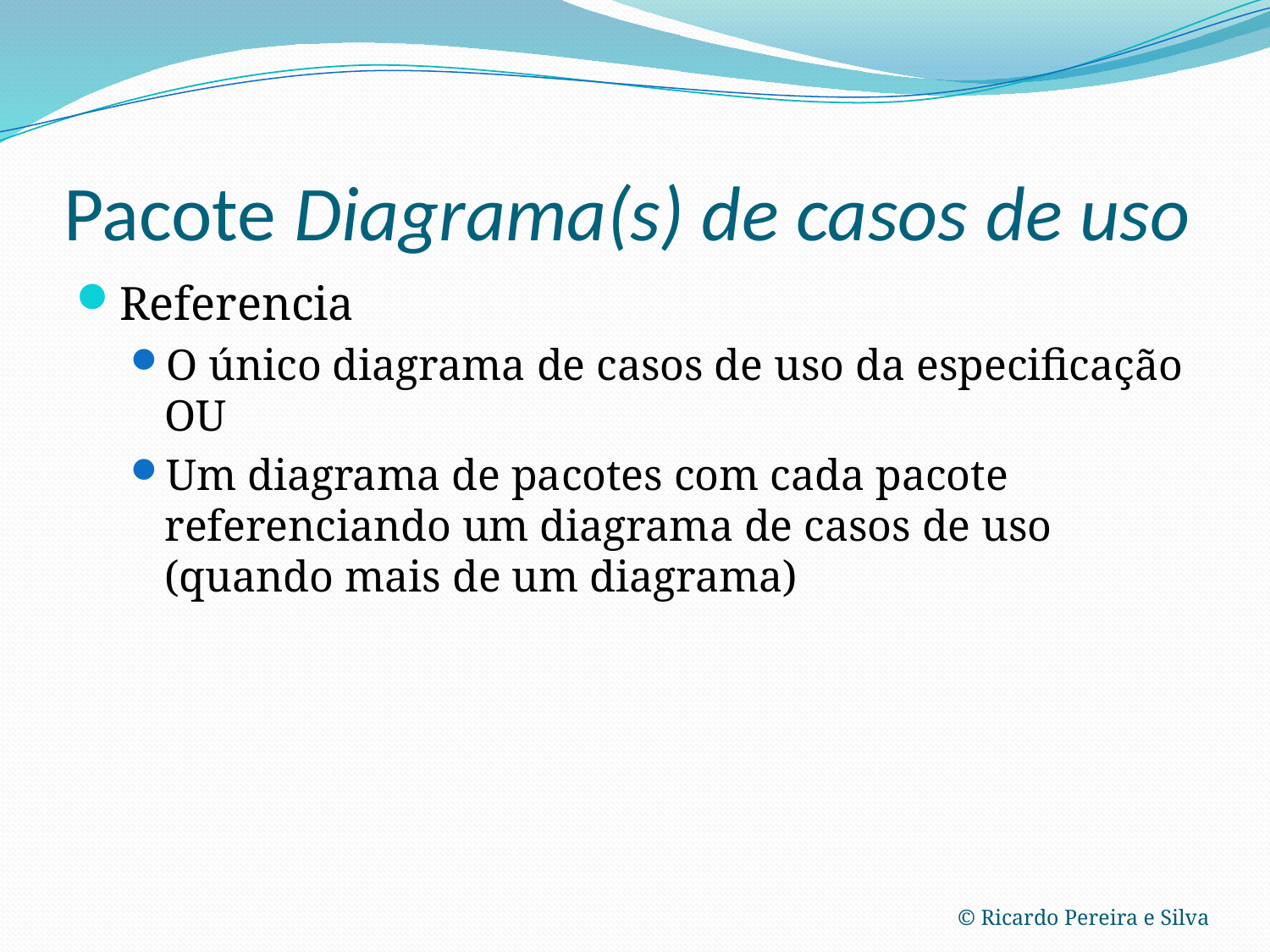

# Pacote Diagrama(s) de casos de uso
Referencia
O único diagrama de casos de uso da especificação OU
Um diagrama de pacotes com cada pacote referenciando um diagrama de casos de uso (quando mais de um diagrama)
© Ricardo Pereira e Silva